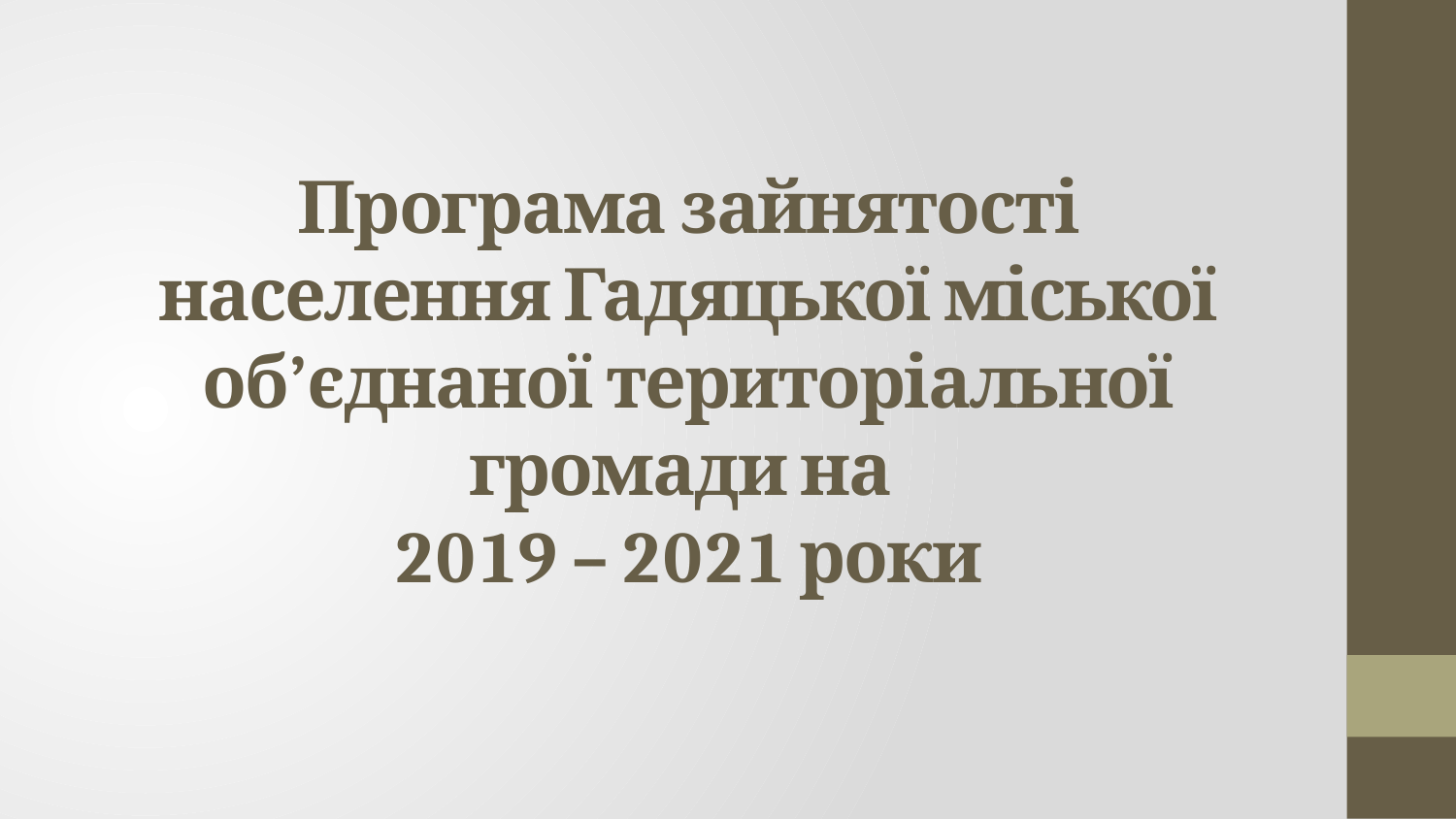

# Програма зайнятості населення Гадяцької міської об’єднаної територіальної громади на 2019 – 2021 роки